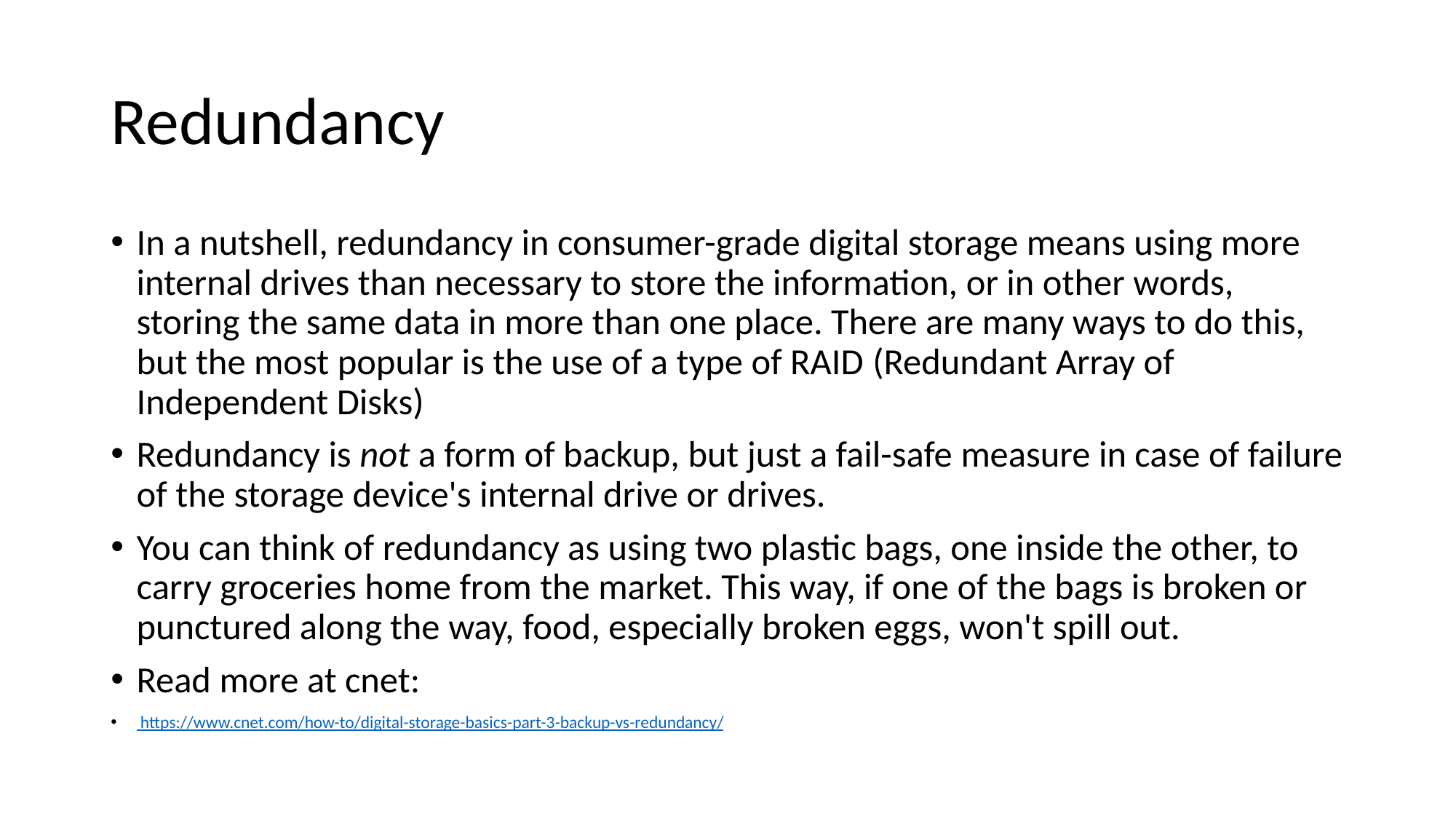

# Redundancy
In a nutshell, redundancy in consumer-grade digital storage means using more internal drives than necessary to store the information, or in other words, storing the same data in more than one place. There are many ways to do this, but the most popular is the use of a type of RAID (Redundant Array of Independent Disks)
Redundancy is not a form of backup, but just a fail-safe measure in case of failure of the storage device's internal drive or drives.
You can think of redundancy as using two plastic bags, one inside the other, to carry groceries home from the market. This way, if one of the bags is broken or punctured along the way, food, especially broken eggs, won't spill out.
Read more at cnet:
 https://www.cnet.com/how-to/digital-storage-basics-part-3-backup-vs-redundancy/